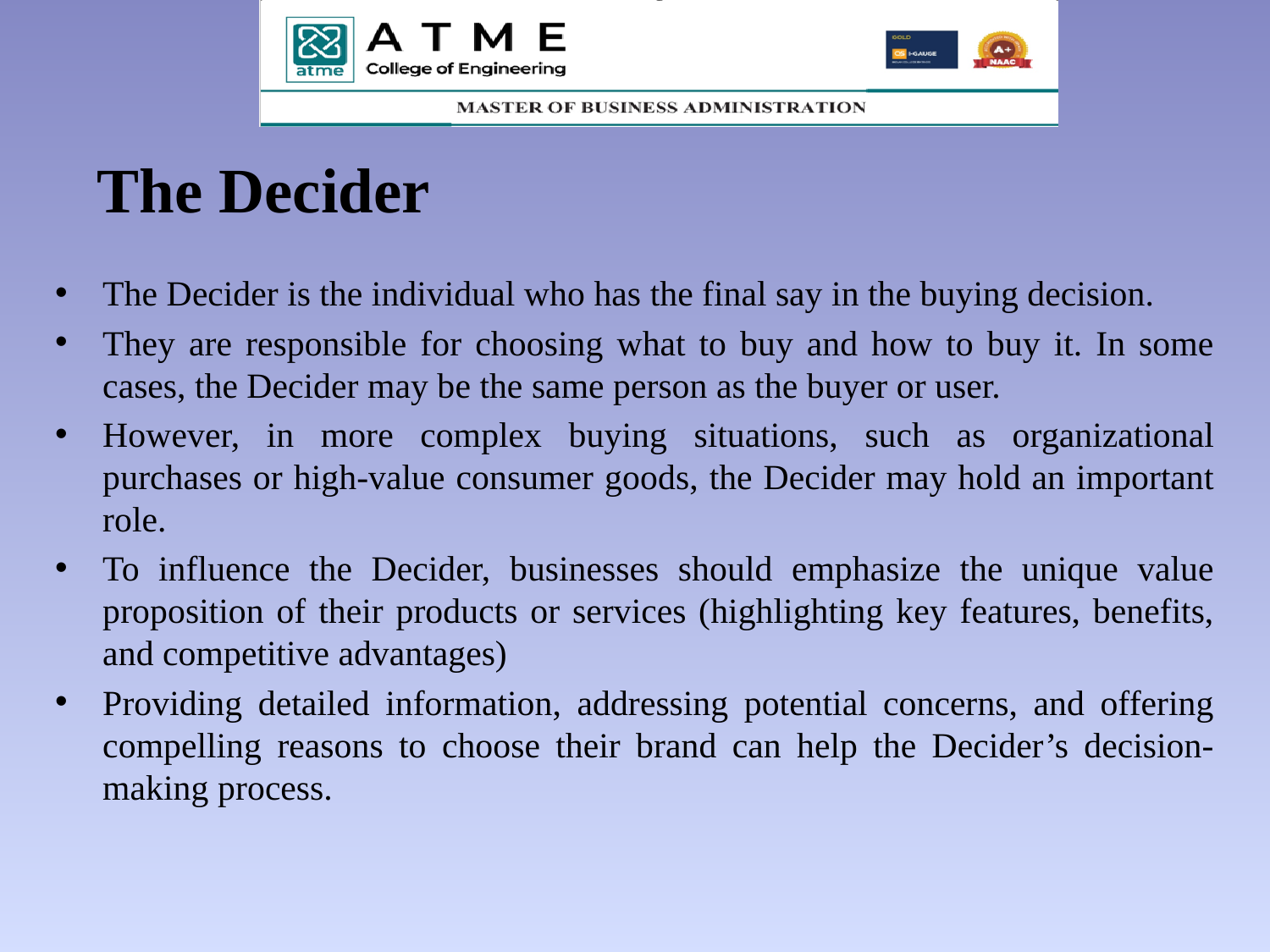

# The Decider
The Decider is the individual who has the final say in the buying decision.
They are responsible for choosing what to buy and how to buy it. In some cases, the Decider may be the same person as the buyer or user.
However, in more complex buying situations, such as organizational purchases or high-value consumer goods, the Decider may hold an important role.
To influence the Decider, businesses should emphasize the unique value proposition of their products or services (highlighting key features, benefits, and competitive advantages)
Providing detailed information, addressing potential concerns, and offering compelling reasons to choose their brand can help the Decider’s decision-making process.